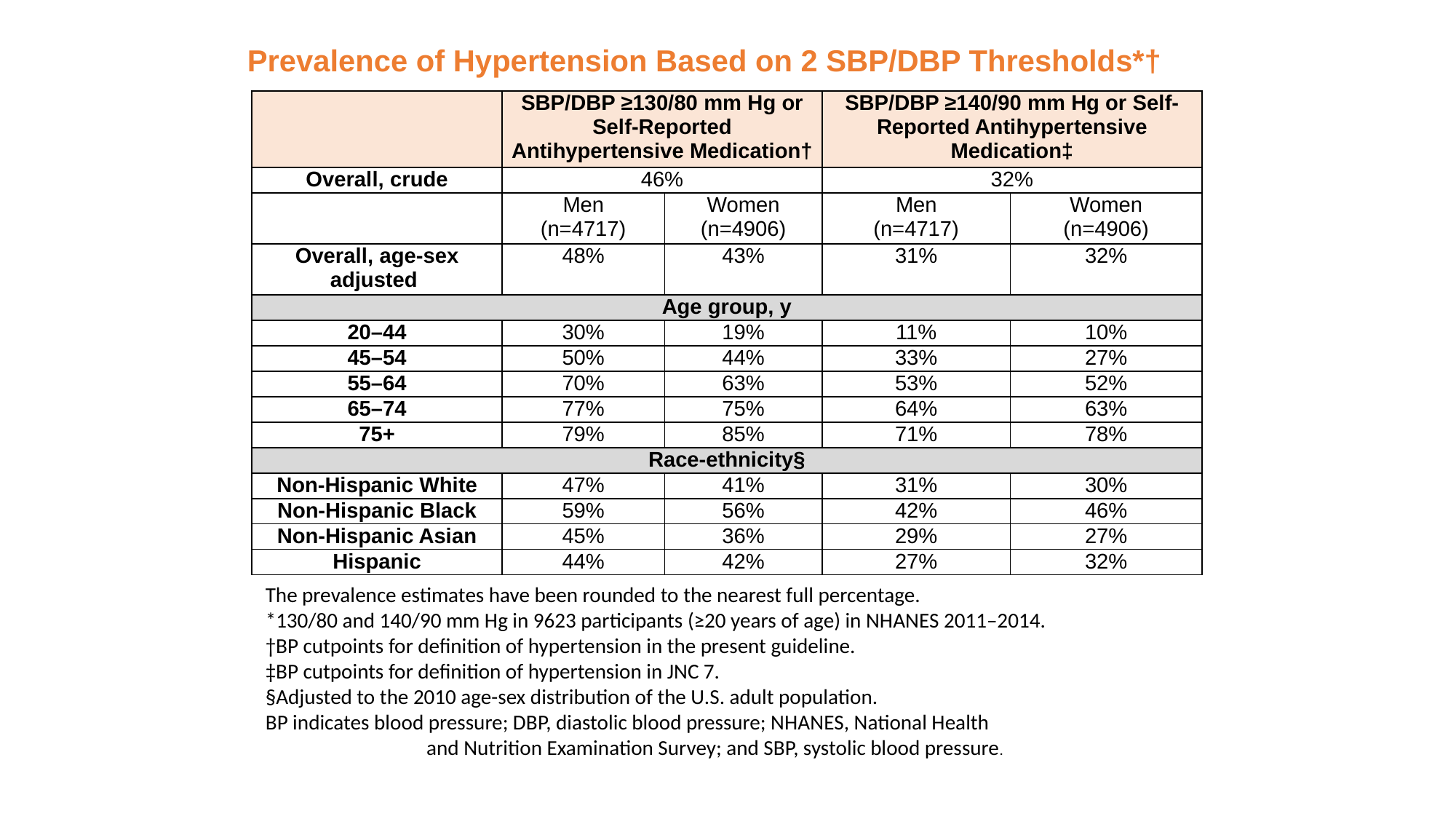

# Prevalence of Hypertension Based on 2 SBP/DBP Thresholds*†
|  | SBP/DBP ≥130/80 mm Hg or Self-Reported Antihypertensive Medication† |  | SBP/DBP ≥140/90 mm Hg or Self-Reported Antihypertensive Medication‡ |  |
| --- | --- | --- | --- | --- |
| Overall, crude | 46% |  | 32% |  |
|  | Men (n=4717) | Women (n=4906) | Men (n=4717) | Women (n=4906) |
| Overall, age-sex adjusted | 48% | 43% | 31% | 32% |
| Age group, y |  |  |  |  |
| 20–44 | 30% | 19% | 11% | 10% |
| 45–54 | 50% | 44% | 33% | 27% |
| 55–64 | 70% | 63% | 53% | 52% |
| 65–74 | 77% | 75% | 64% | 63% |
| 75+ | 79% | 85% | 71% | 78% |
| Race-ethnicity§ |  |  |  |  |
| Non-Hispanic White | 47% | 41% | 31% | 30% |
| Non-Hispanic Black | 59% | 56% | 42% | 46% |
| Non-Hispanic Asian | 45% | 36% | 29% | 27% |
| Hispanic | 44% | 42% | 27% | 32% |
The prevalence estimates have been rounded to the nearest full percentage.
*130/80 and 140/90 mm Hg in 9623 participants (≥20 years of age) in NHANES 2011–2014.
†BP cutpoints for definition of hypertension in the present guideline.
‡BP cutpoints for definition of hypertension in JNC 7.
§Adjusted to the 2010 age-sex distribution of the U.S. adult population.
BP indicates blood pressure; DBP, diastolic blood pressure; NHANES, National Health
	           and Nutrition Examination Survey; and SBP, systolic blood pressure.